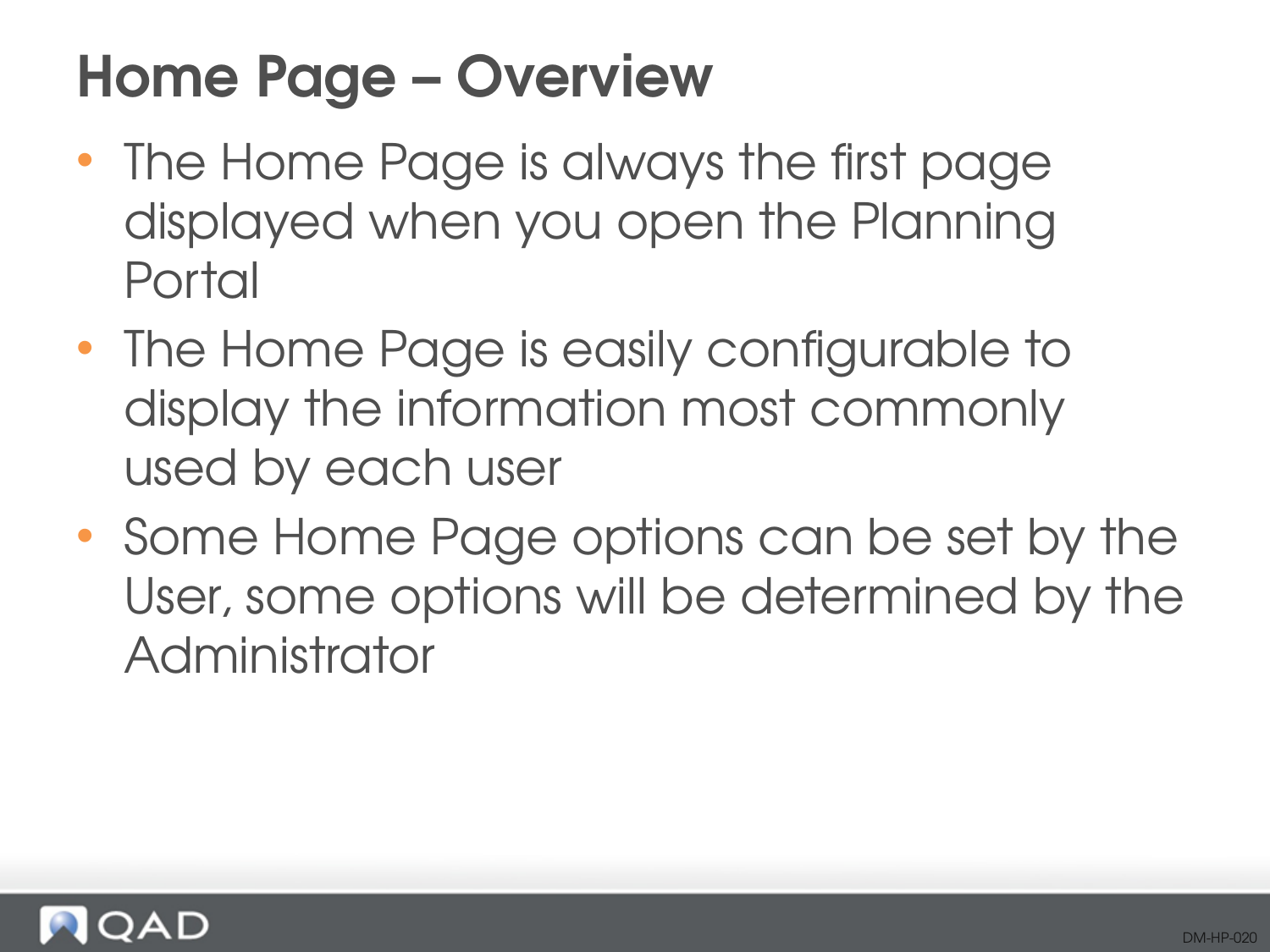

# Home Page – Overview
The Home Page is always the first page displayed when you open the Planning Portal
The Home Page is easily configurable to display the information most commonly used by each user
Some Home Page options can be set by the User, some options will be determined by the Administrator
DM-HP-020